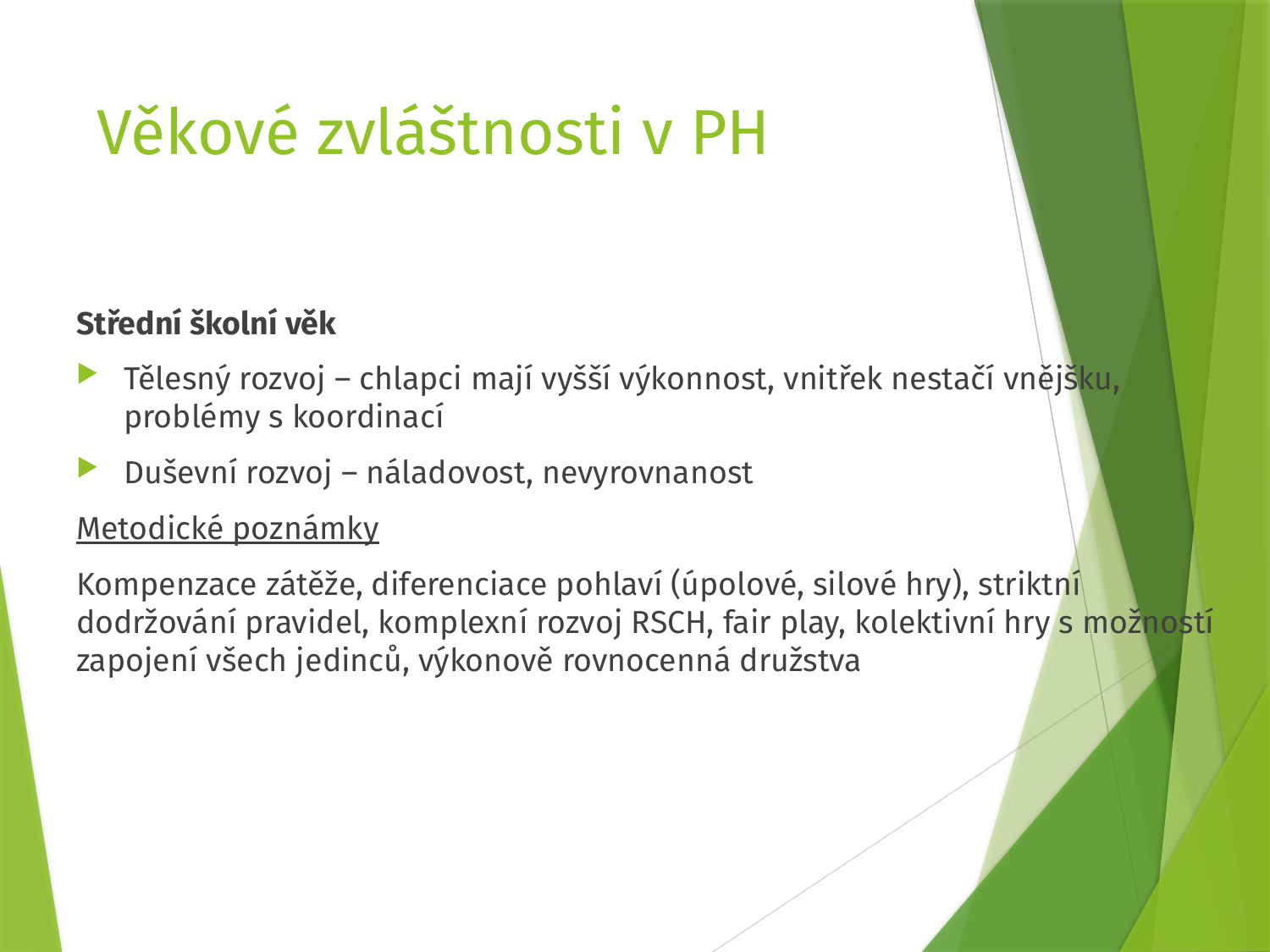

# Věkové zvláštnosti v PH
Střední školní věk
Tělesný rozvoj – chlapci mají vyšší výkonnost, vnitřek nestačí vnějšku, problémy s koordinací
Duševní rozvoj – náladovost, nevyrovnanost
Metodické poznámky
Kompenzace zátěže, diferenciace pohlaví (úpolové, silové hry), striktní dodržování pravidel, komplexní rozvoj RSCH, fair play, kolektivní hry s možností zapojení všech jedinců, výkonově rovnocenná družstva